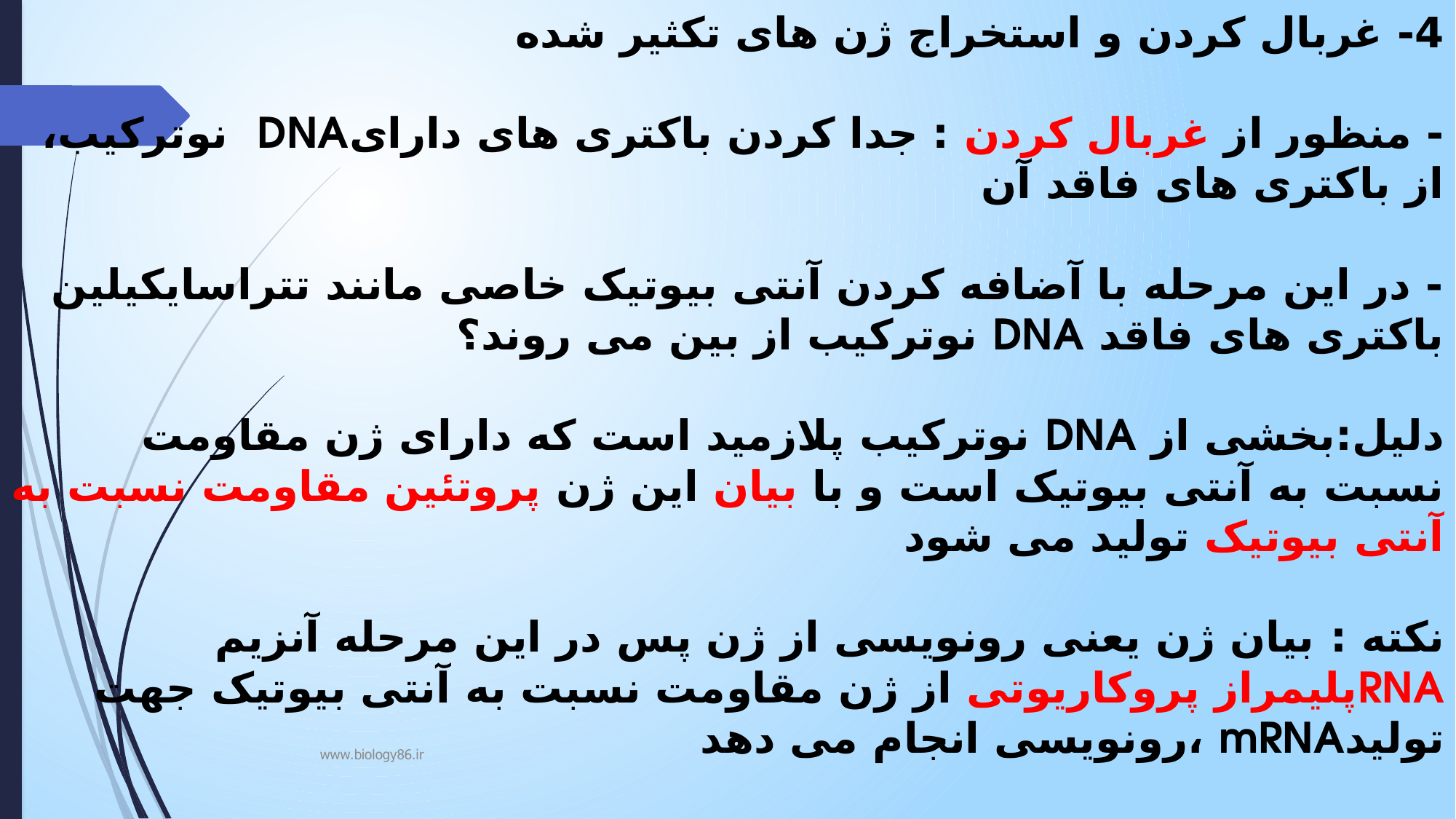

# 4- غربال کردن و استخراج ژن های تکثیر شده - منظور از غربال کردن : جدا کردن باکتری های دارایDNA  نوترکیب، از باکتری های فاقد آن - در این مرحله با آضافه کردن آنتی بیوتیک خاصی مانند تتراسایکیلین باکتری های فاقد DNA نوترکیب از بین می روند؟ دلیل:بخشی از DNA نوترکیب پلازمید است که دارای ژن مقاومت نسبت به آنتی بیوتیک است و با بیان این ژن پروتئین مقاومت نسبت به آنتی بیوتیک تولید می شود نکته : بیان ژن یعنی رونویسی از ژن پس در این مرحله آنزیم RNAپلیمراز پروکاریوتی از ژن مقاومت نسبت به آنتی بیوتیک جهت تولیدmRNA ،رونویسی انجام می دهد
www.biology86.ir